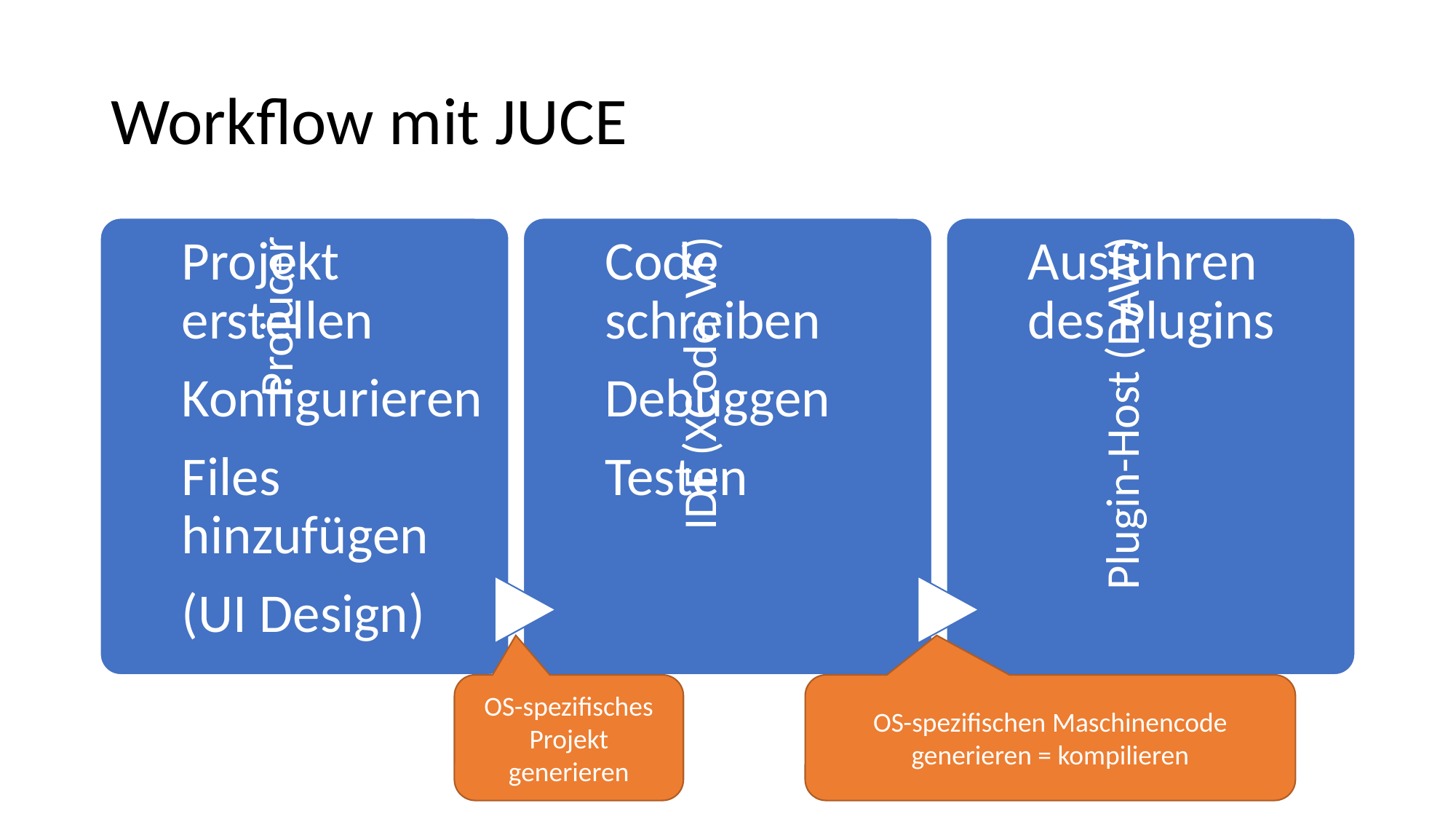

# Workflow mit JUCE
Projucer
Projekt erstellen
Konfigurieren
Files hinzufügen
(UI Design)
IDE (XCode, VS)
Code schreiben
Debuggen
Testen
Plugin-Host (DAW)
Ausführen des Plugins
OS-spezifisches Projekt generieren
OS-spezifischen Maschinencode generieren = kompilieren